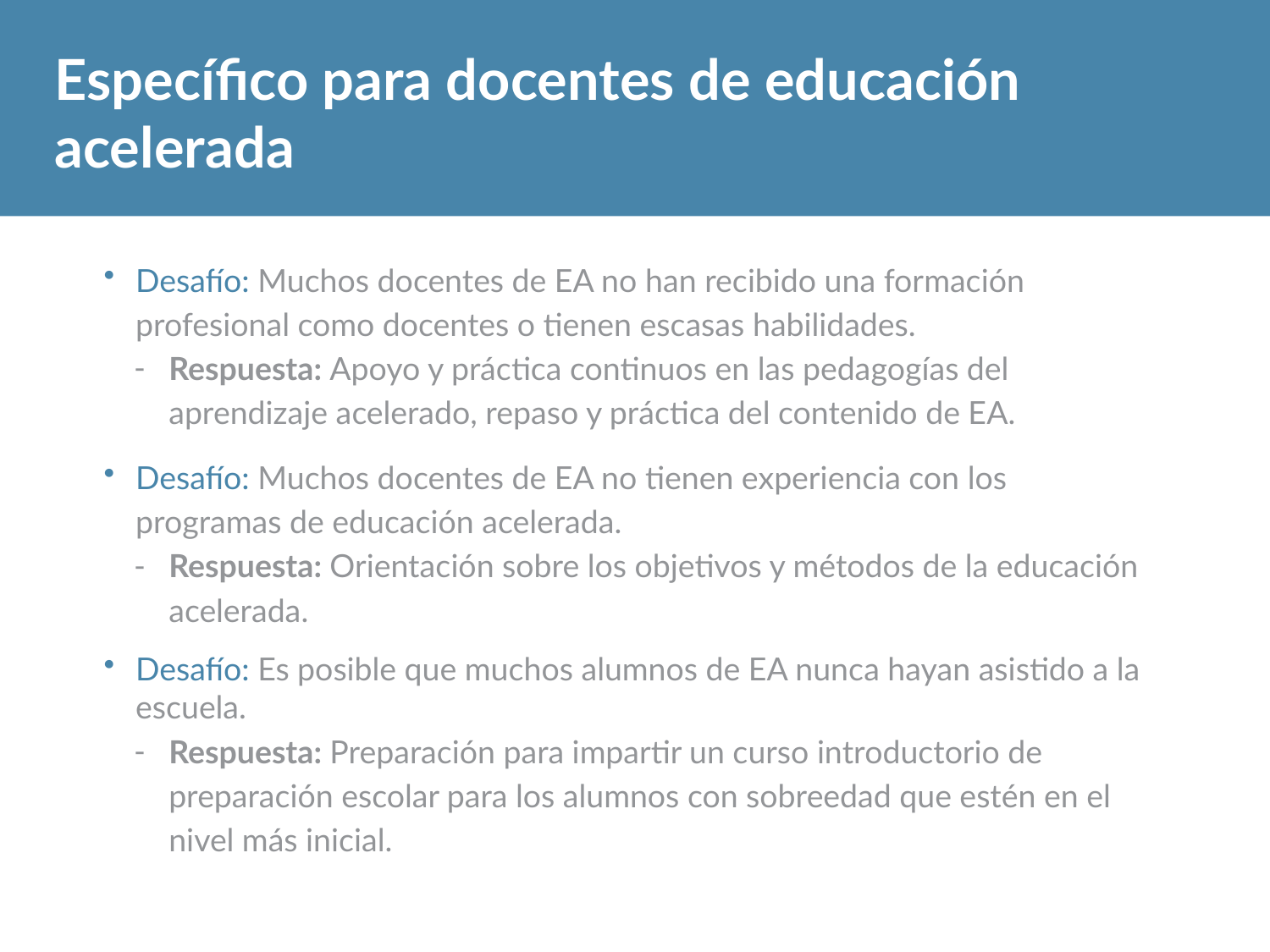

# Específico para docentes de educación acelerada
Desafío: Muchos docentes de EA no han recibido una formación profesional como docentes o tienen escasas habilidades.
Respuesta: Apoyo y práctica continuos en las pedagogías del aprendizaje acelerado, repaso y práctica del contenido de EA.
Desafío: Muchos docentes de EA no tienen experiencia con los programas de educación acelerada.
Respuesta: Orientación sobre los objetivos y métodos de la educación acelerada.
Desafío: Es posible que muchos alumnos de EA nunca hayan asistido a la escuela.
Respuesta: Preparación para impartir un curso introductorio de preparación escolar para los alumnos con sobreedad que estén en el nivel más inicial.